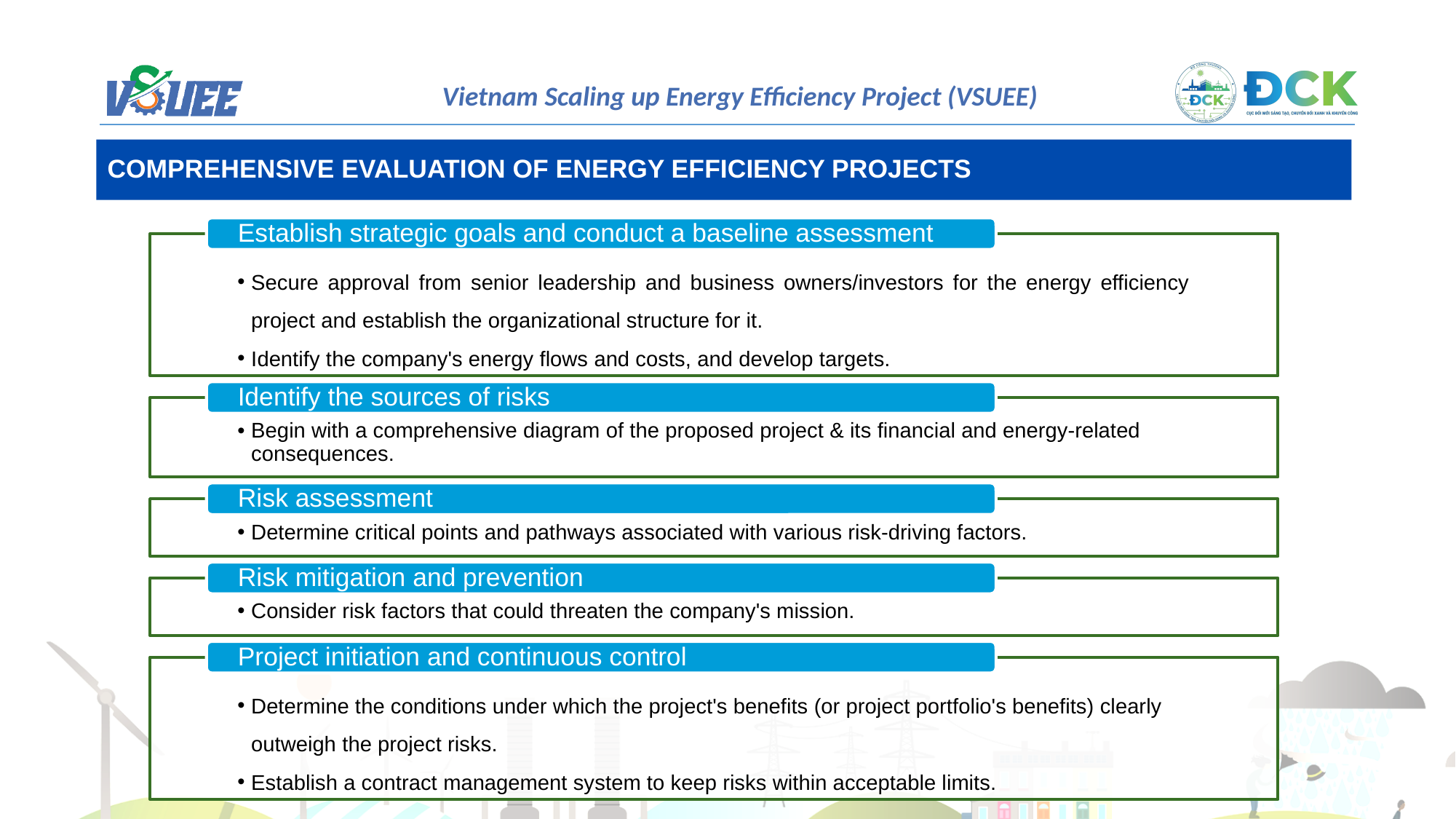

COMPREHENSIVE EVALUATION OF ENERGY EFFICIENCY PROJECTS

Establish strategic goals and conduct a baseline assessment

Secure approval from senior leadership and business owners/investors for the energy efficiency project and establish the organizational structure for it.
Identify the company's energy flows and costs, and develop targets.

Identify the sources of risks

Begin with a comprehensive diagram of the proposed project & its financial and energy-related consequences.

Risk assessment

Determine critical points and pathways associated with various risk-driving factors.

Risk mitigation and prevention

Consider risk factors that could threaten the company's mission.

Project initiation and continuous control

Determine the conditions under which the project's benefits (or project portfolio's benefits) clearly outweigh the project risks.
Establish a contract management system to keep risks within acceptable limits.